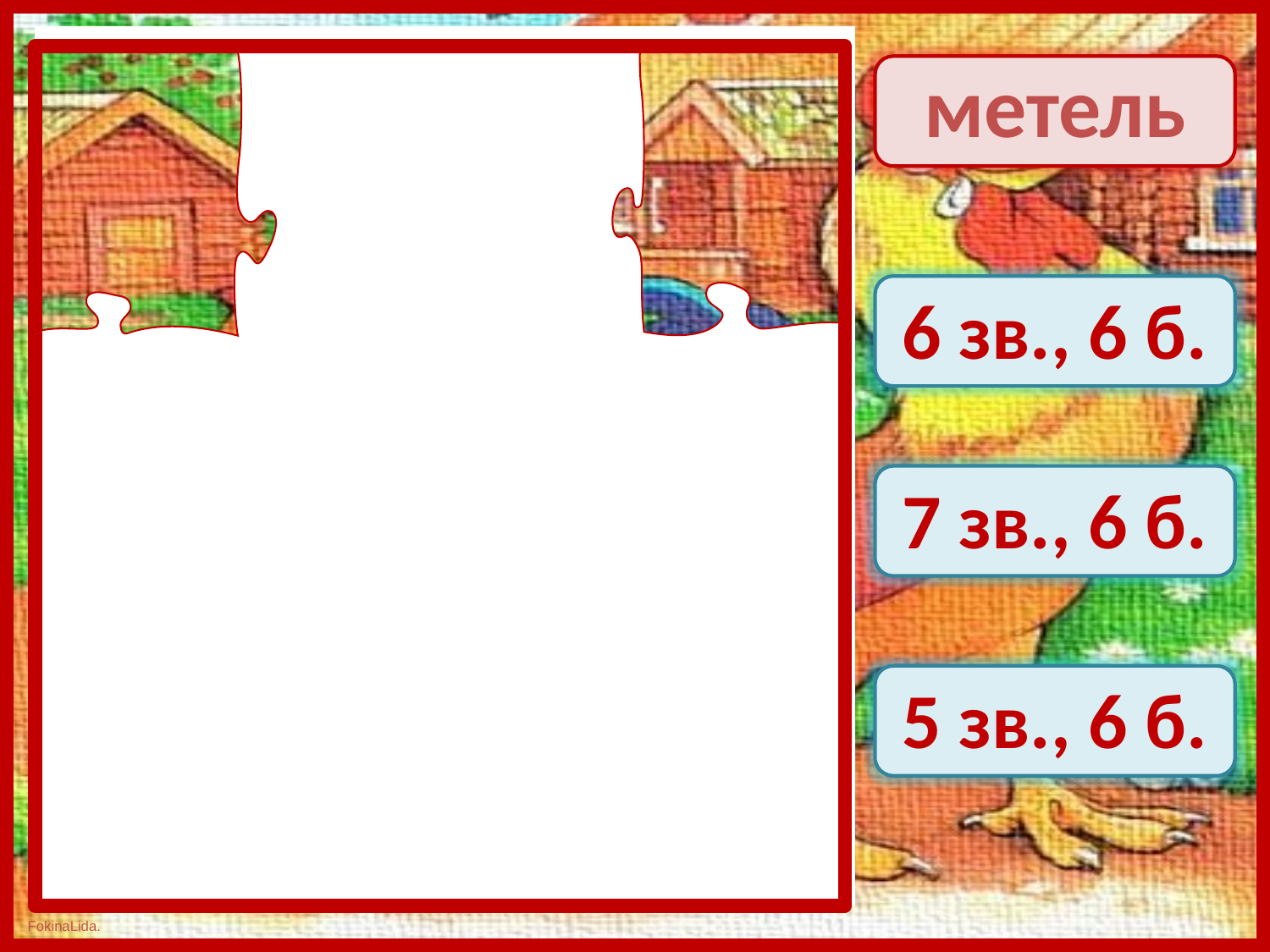

метель
6 зв., 6 б.
7 зв., 6 б.
5 зв., 6 б.